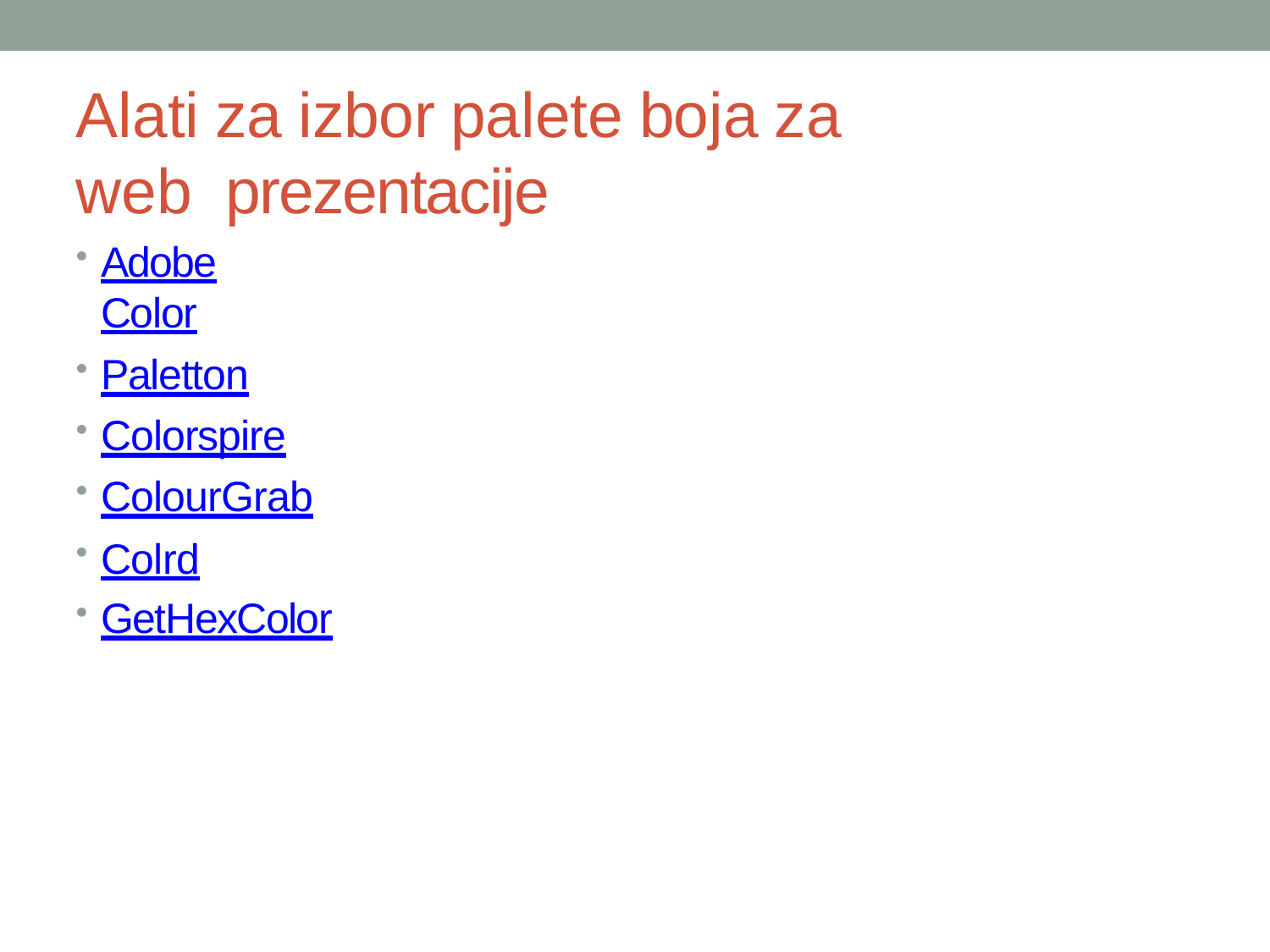

# Alati za izbor palete boja za web  prezentacije
Adobe	Color
Paletton
Colorspire
ColourGrab
Colrd
GetHexColor